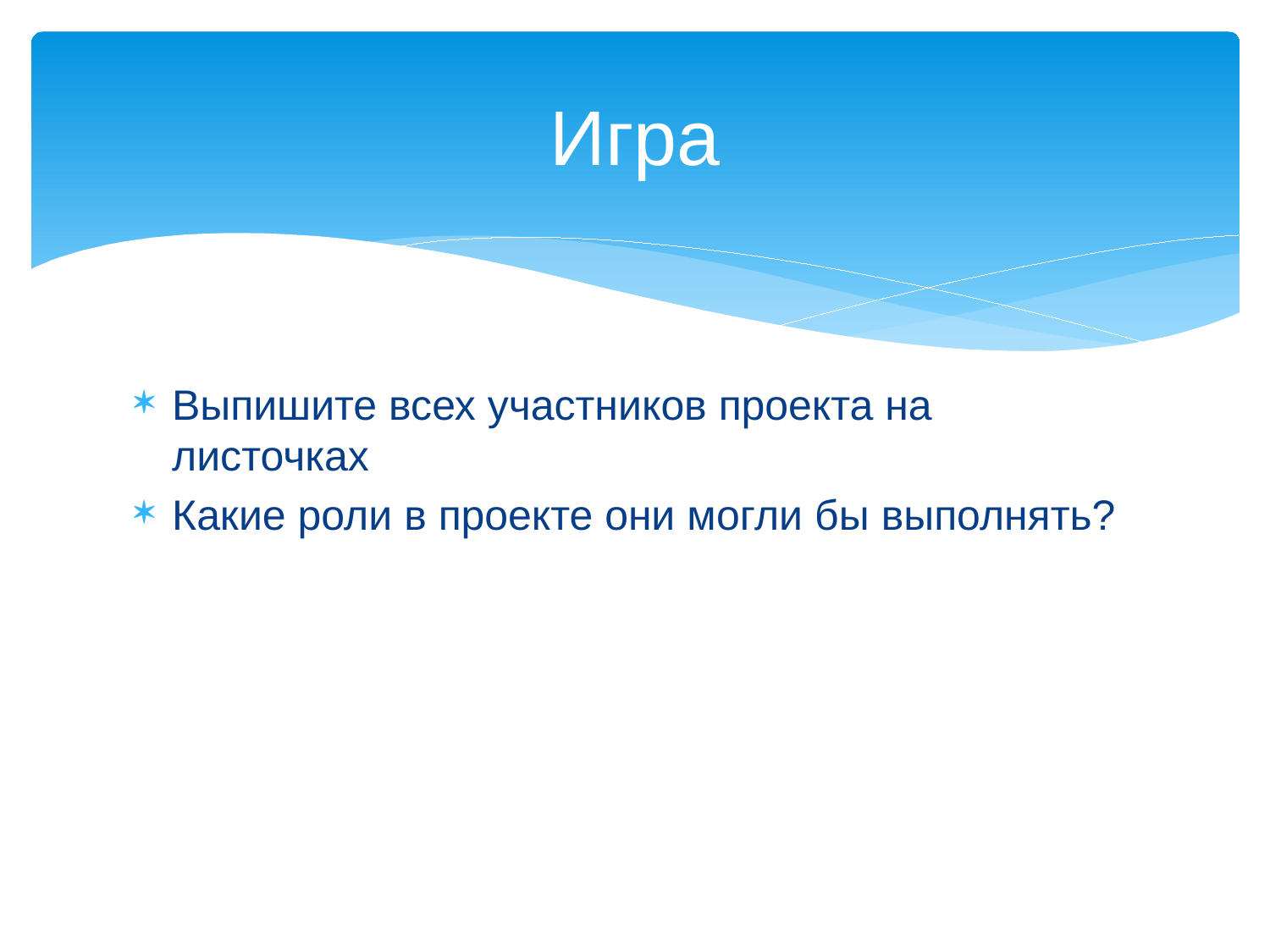

# Игра
Выпишите всех участников проекта на листочках
Какие роли в проекте они могли бы выполнять?